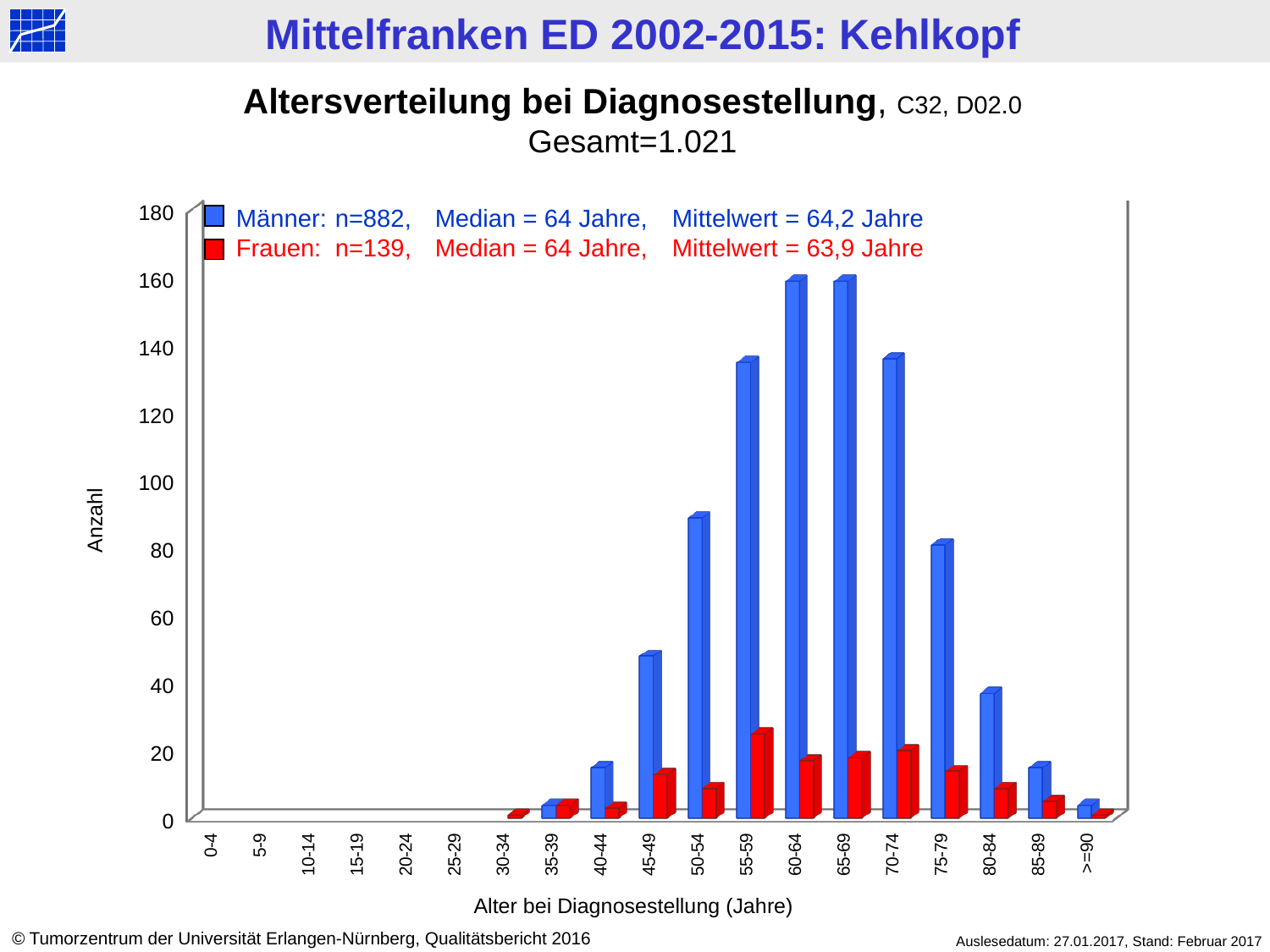

Altersverteilung bei Diagnosestellung, C32, D02.0
Gesamt=1.021

[unsupported chart]

Männer: 	n=882, 	Median = 64 Jahre, 	Mittelwert = 64,2 Jahre
Frauen: 	n=139, 	Median = 64 Jahre,	Mittelwert = 63,9 Jahre

Anzahl
Alter bei Diagnosestellung (Jahre)